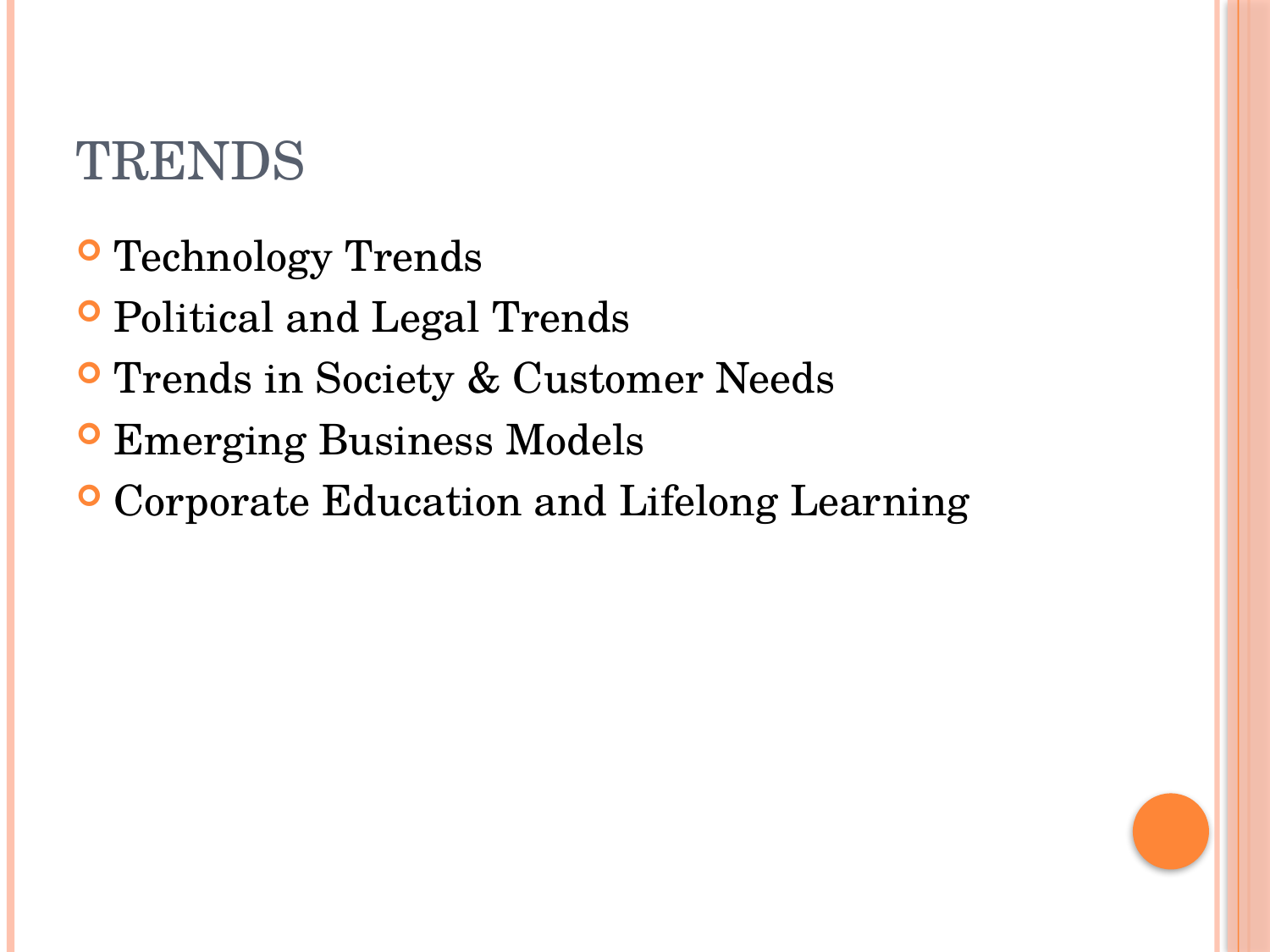

# Trends
Technology Trends
Political and Legal Trends
Trends in Society & Customer Needs
Emerging Business Models
Corporate Education and Lifelong Learning